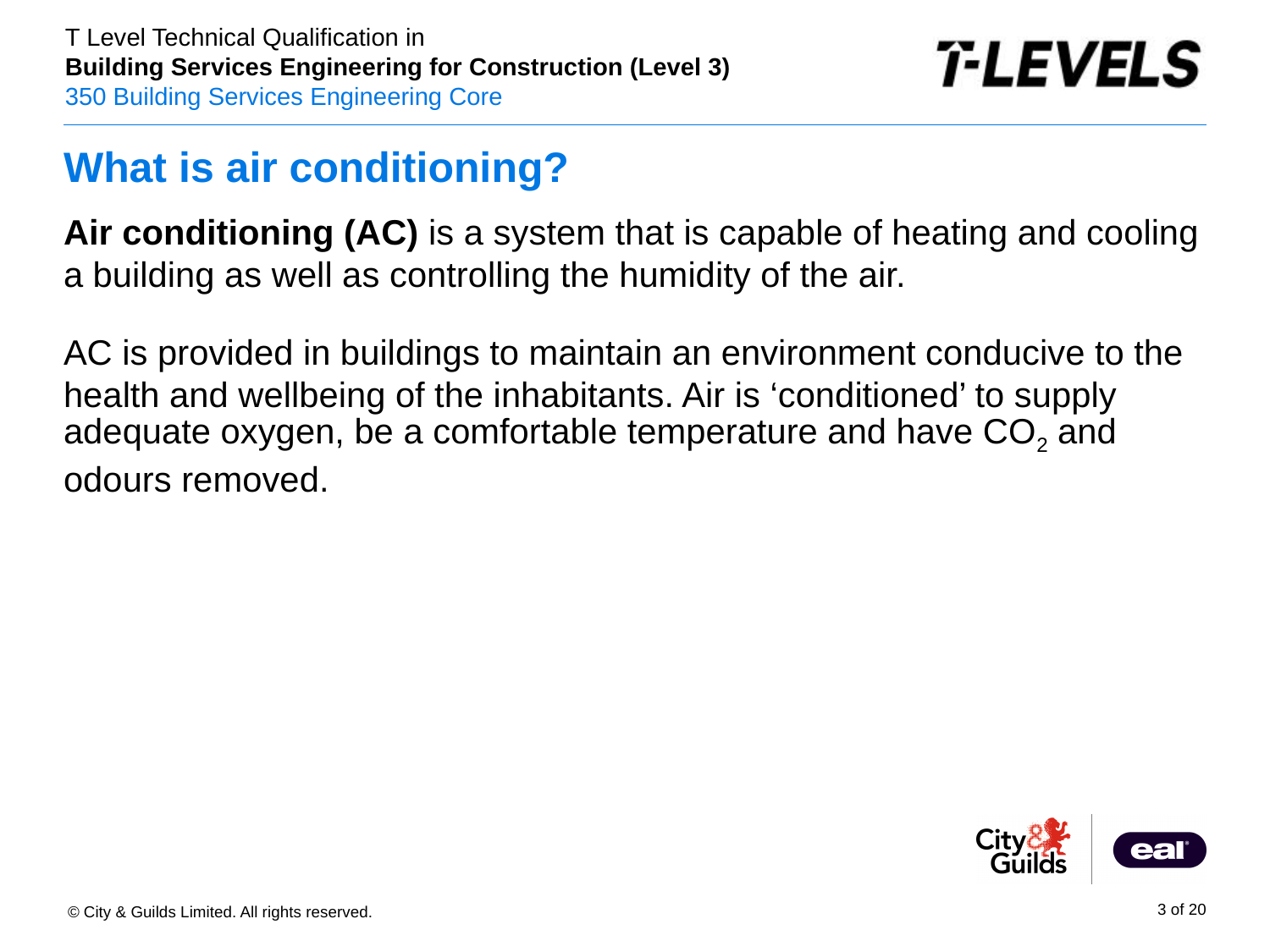

# What is air conditioning?
Air conditioning (AC) is a system that is capable of heating and cooling a building as well as controlling the humidity of the air.
AC is provided in buildings to maintain an environment conducive to the health and wellbeing of the inhabitants. Air is ‘conditioned’ to supply adequate oxygen, be a comfortable temperature and have CO2 and odours removed.